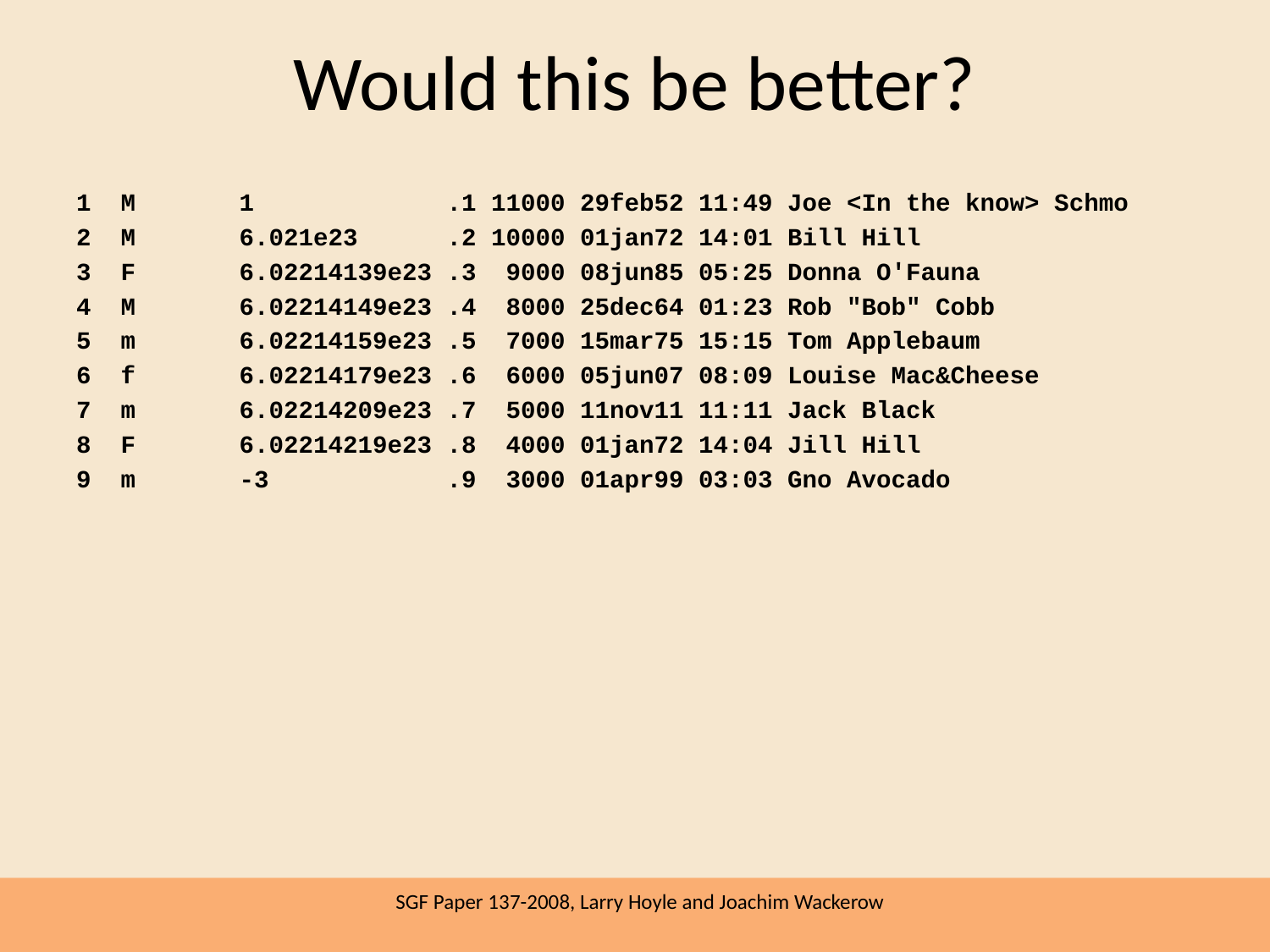

# Would this be better?
1  M       1             .1 11000 29feb52 11:49 Joe <In the know> Schmo
2  M       6.021e23      .2 10000 01jan72 14:01 Bill Hill
3  F       6.02214139e23 .3  9000 08jun85 05:25 Donna O'Fauna
4  M       6.02214149e23 .4  8000 25dec64 01:23 Rob "Bob" Cobb
5  m       6.02214159e23 .5  7000 15mar75 15:15 Tom Applebaum
6  f       6.02214179e23 .6  6000 05jun07 08:09 Louise Mac&Cheese
7  m       6.02214209e23 .7  5000 11nov11 11:11 Jack Black
8  F       6.02214219e23 .8  4000 01jan72 14:04 Jill Hill
9  m       -3            .9  3000 01apr99 03:03 Gno Avocado
SGF Paper 137-2008, Larry Hoyle and Joachim Wackerow